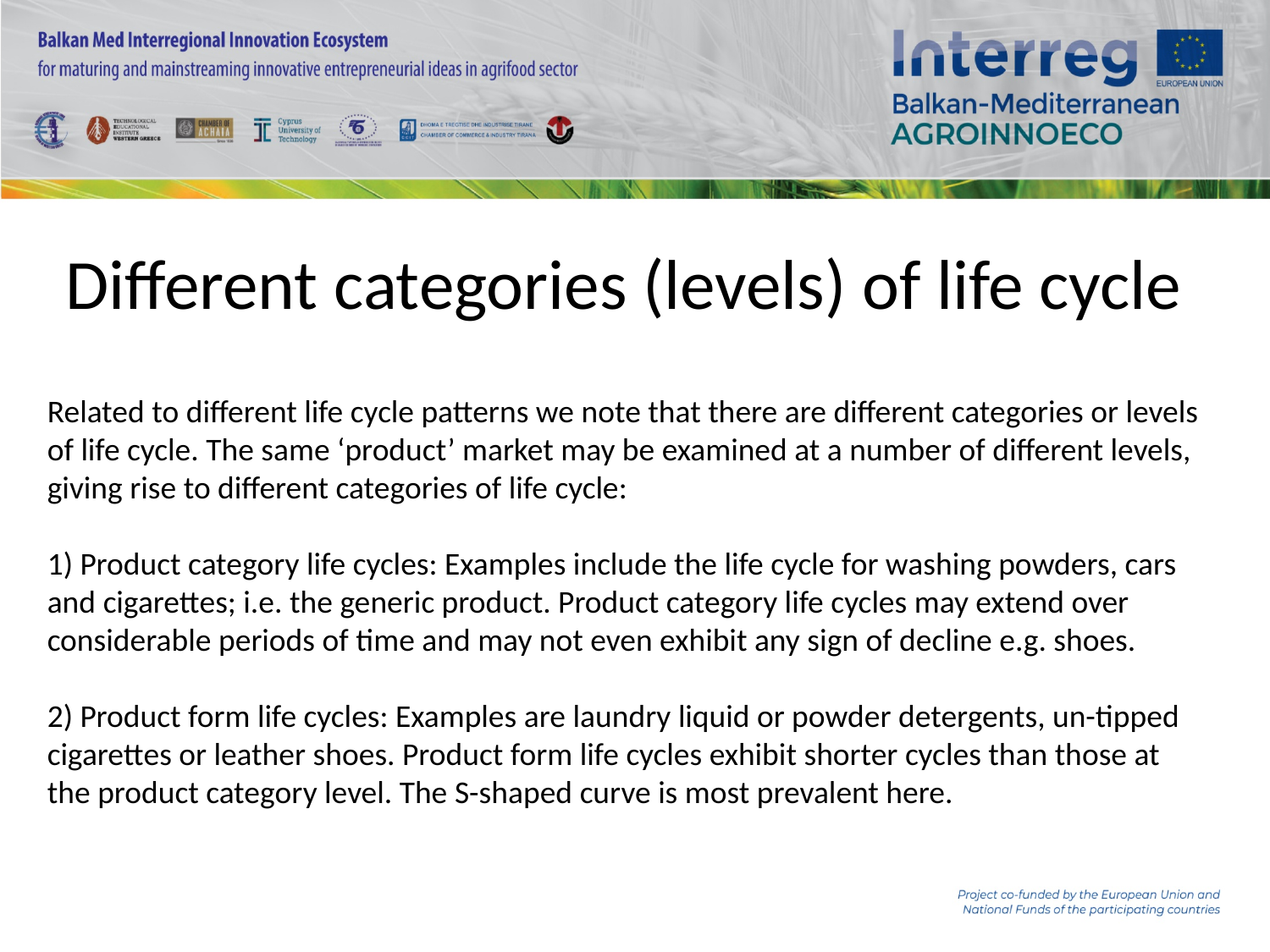

Different categories (levels) of life cycle
Related to different life cycle patterns we note that there are different categories or levels of life cycle. The same ‘product’ market may be examined at a number of different levels, giving rise to different categories of life cycle:

1) Product category life cycles: Examples include the life cycle for washing powders, cars and cigarettes; i.e. the generic product. Product category life cycles may extend over considerable periods of time and may not even exhibit any sign of decline e.g. shoes.

2) Product form life cycles: Examples are laundry liquid or powder detergents, un-tipped cigarettes or leather shoes. Product form life cycles exhibit shorter cycles than those at the product category level. The S-shaped curve is most prevalent here.